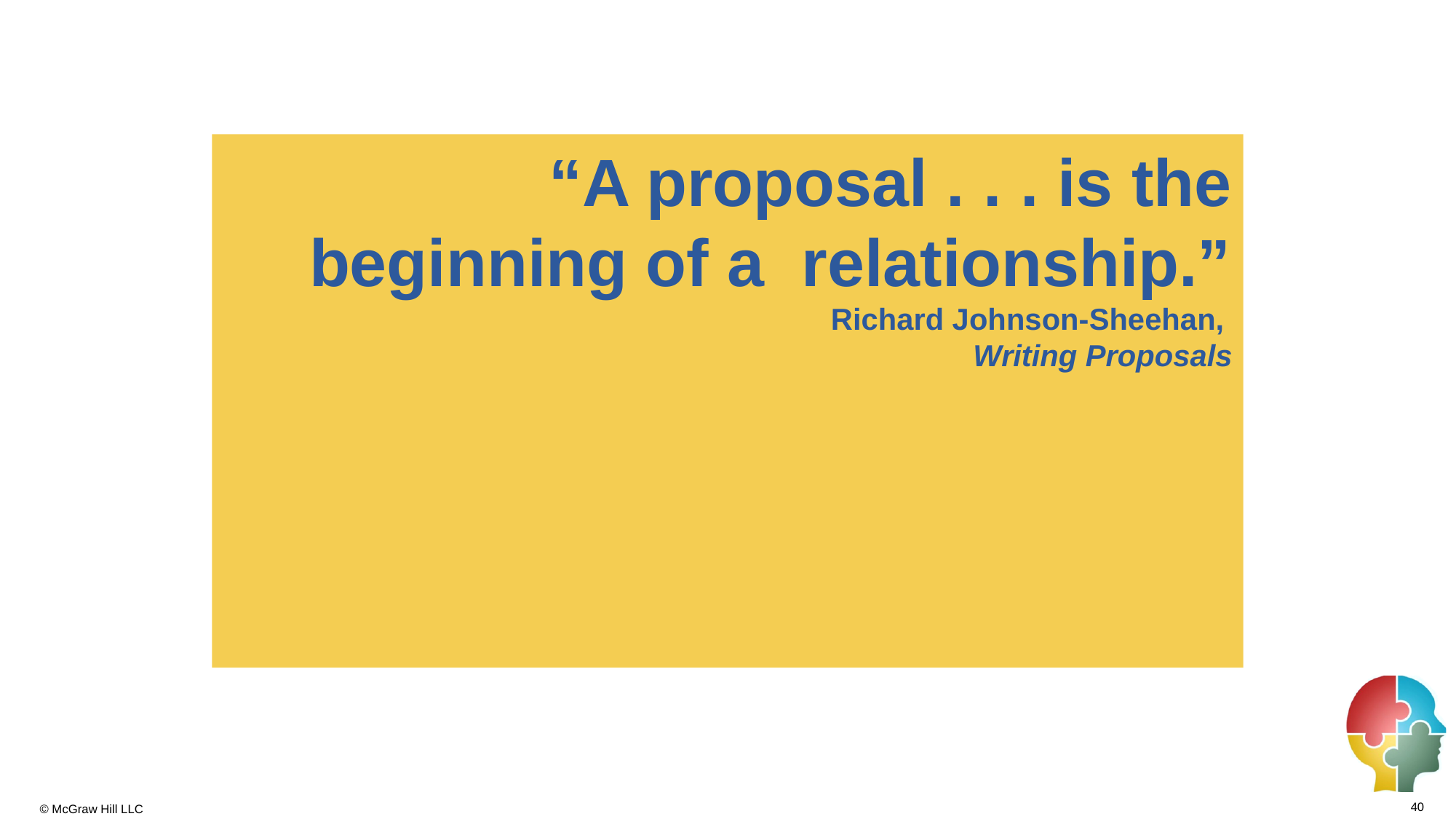

“A proposal . . . is the beginning of a  relationship.”
Richard Johnson-Sheehan,
Writing Proposals
40